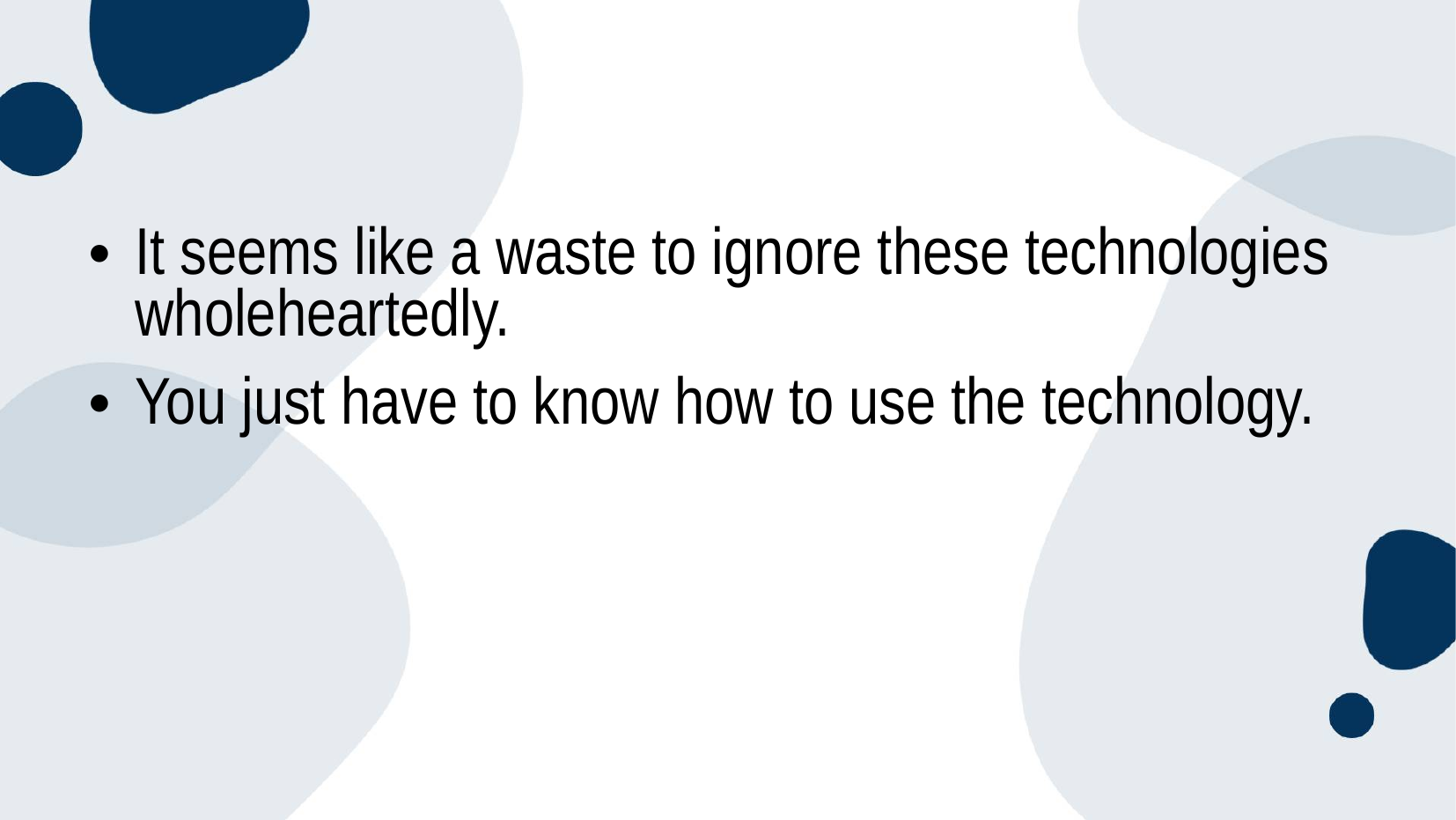

It seems like a waste to ignore these technologies wholeheartedly.
You just have to know how to use the technology.